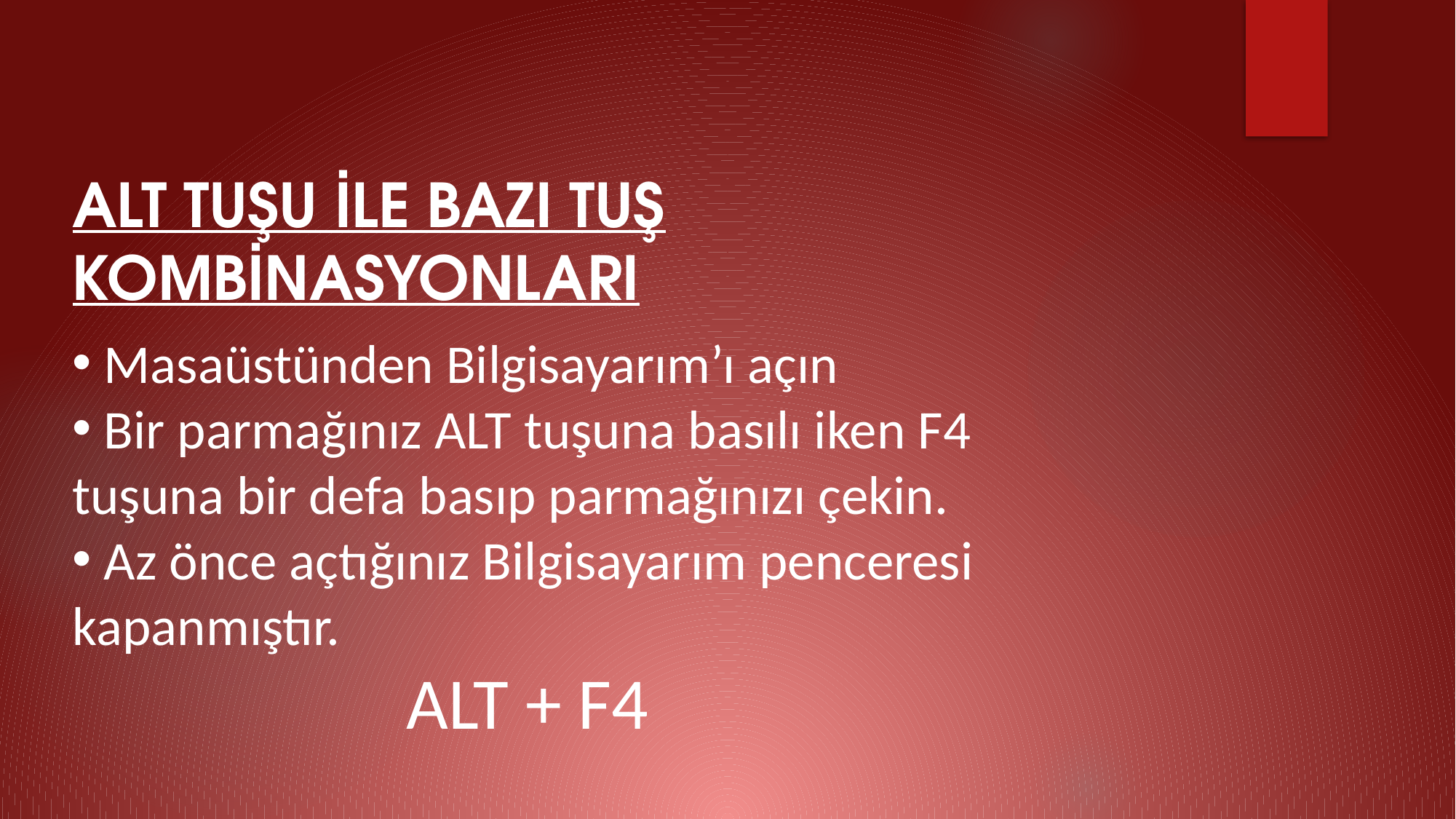

ALT TUŞU İLE BAZI TUŞ KOMBİNASYONLARI
 Masaüstünden Bilgisayarım’ı açın
 Bir parmağınız ALT tuşuna basılı iken F4 tuşuna bir defa basıp parmağınızı çekin.
 Az önce açtığınız Bilgisayarım penceresi kapanmıştır.
                           ALT + F4